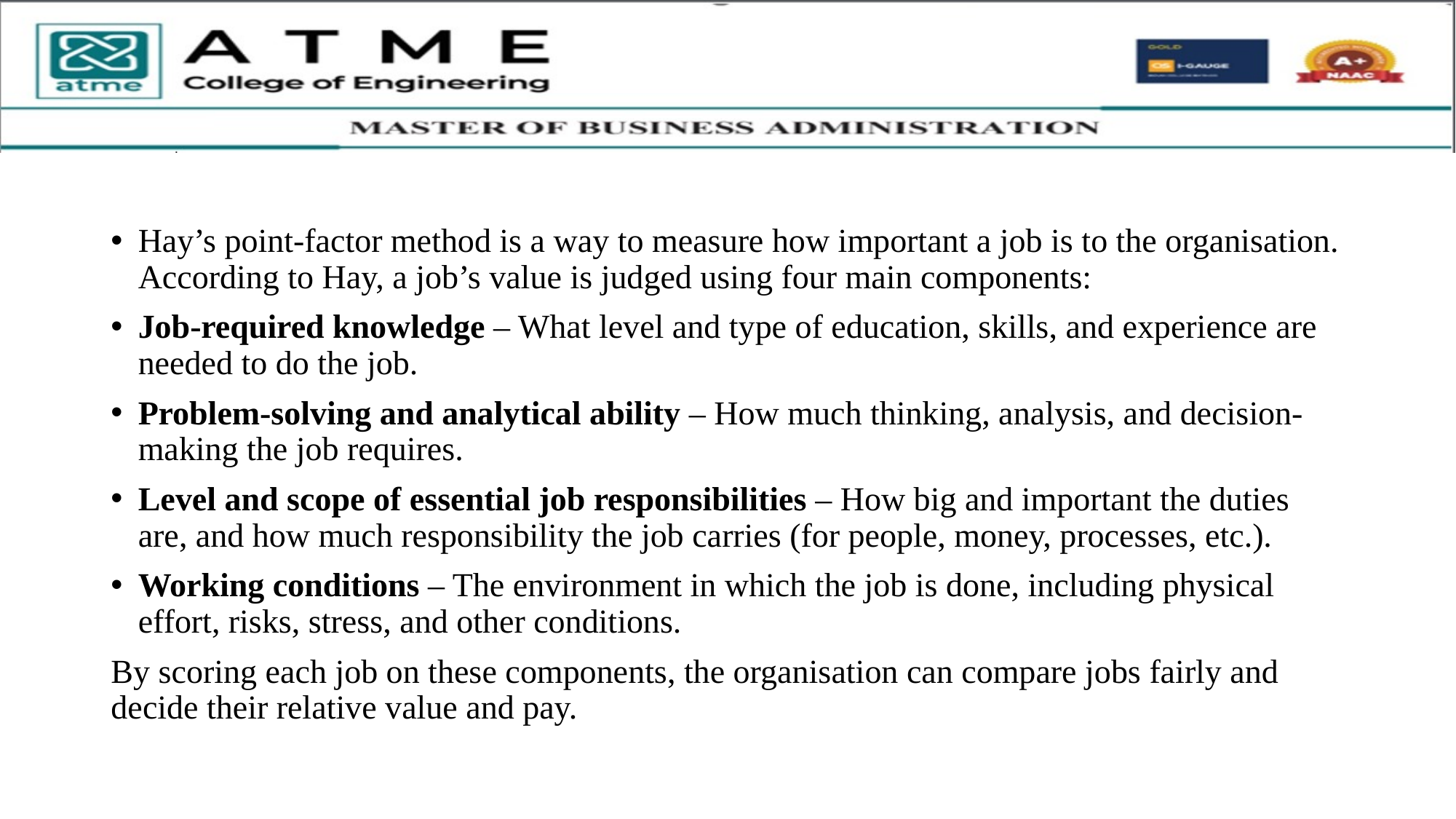

Hay’s point-factor method is a way to measure how important a job is to the organisation. According to Hay, a job’s value is judged using four main components:
Job-required knowledge – What level and type of education, skills, and experience are needed to do the job.
Problem-solving and analytical ability – How much thinking, analysis, and decision-making the job requires.
Level and scope of essential job responsibilities – How big and important the duties are, and how much responsibility the job carries (for people, money, processes, etc.).
Working conditions – The environment in which the job is done, including physical effort, risks, stress, and other conditions.
By scoring each job on these components, the organisation can compare jobs fairly and decide their relative value and pay.